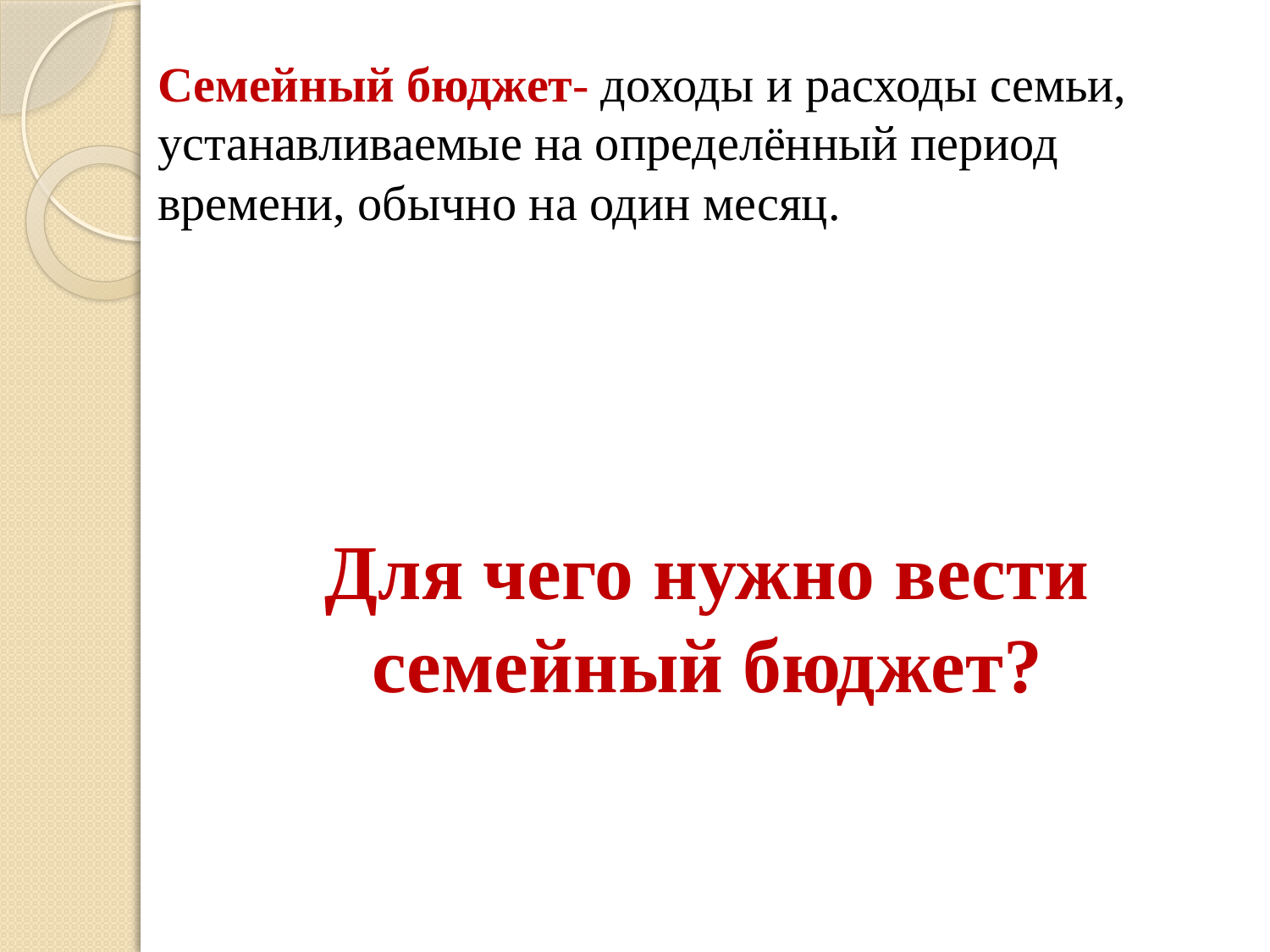

Семейный бюджет- доходы и расходы семьи, устанавливаемые на определённый период времени, обычно на один месяц.

Для чего нужно вести семейный бюджет?